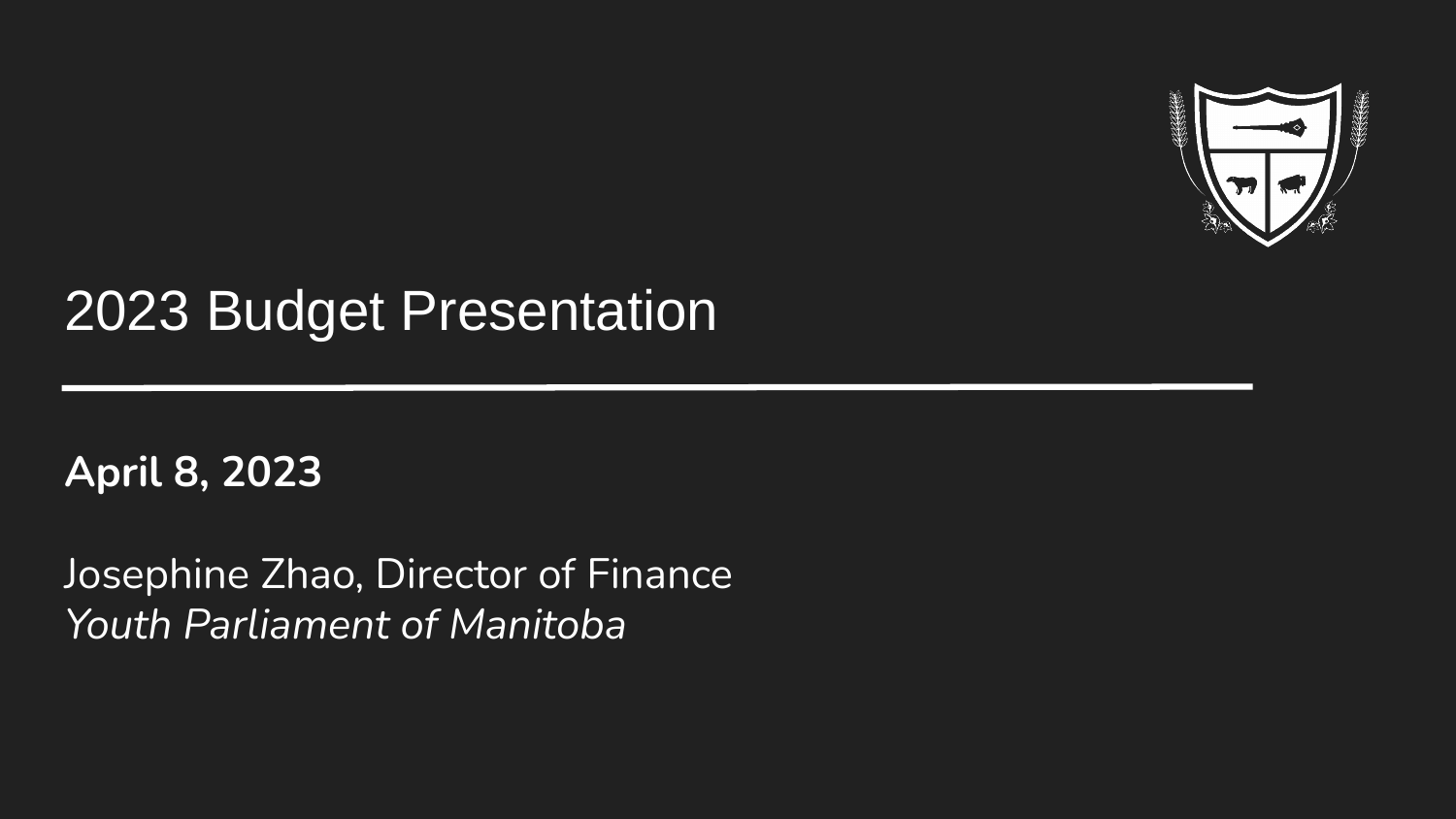

# 2023 Budget Presentation
April 8, 2023

Josephine Zhao, Director of Finance
Youth Parliament of Manitoba